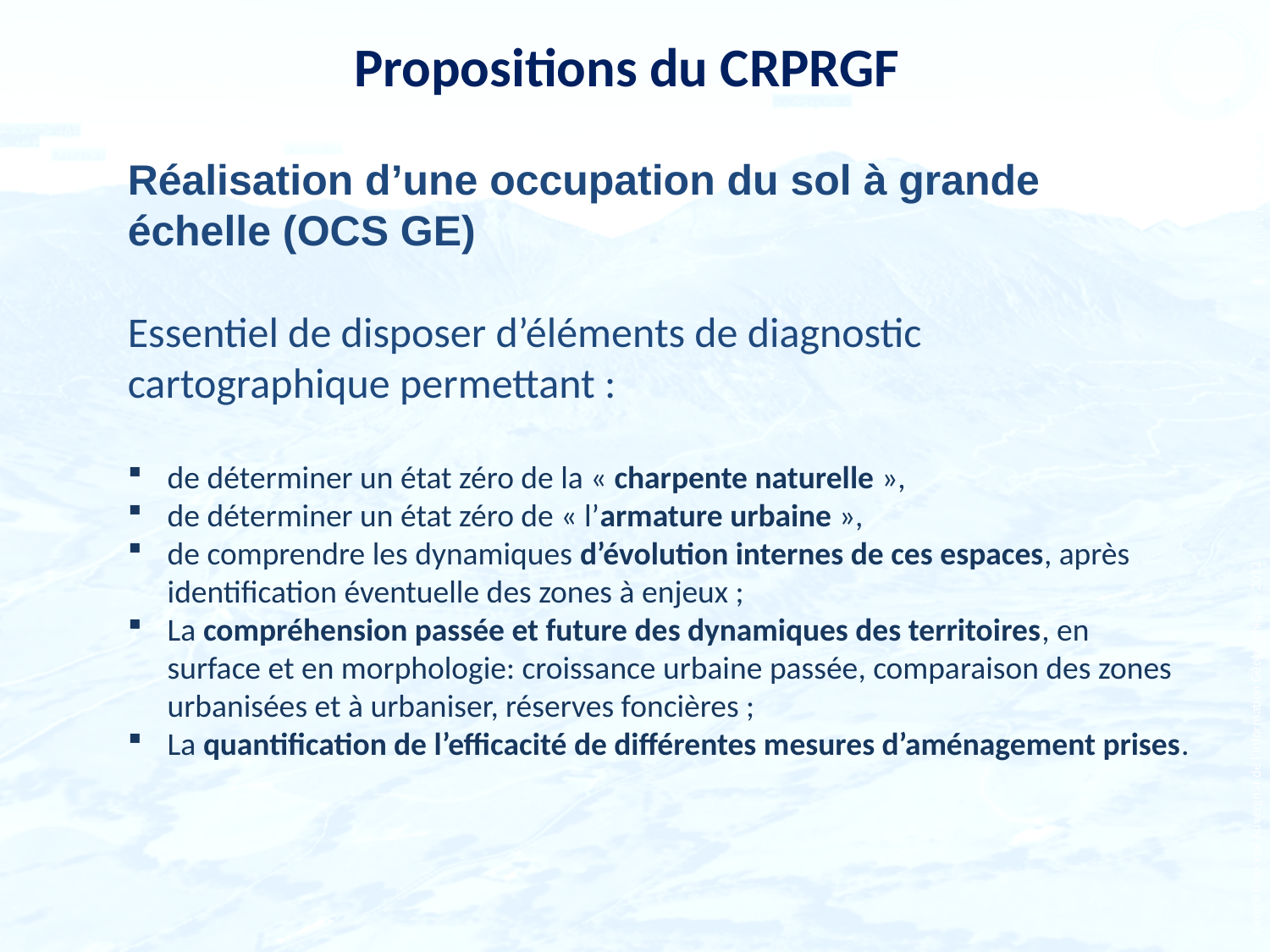

Propositions du CRPRGF
Réalisation d’une occupation du sol à grande échelle (OCS GE)

Essentiel de disposer d’éléments de diagnostic cartographique permettant :

de déterminer un état zéro de la « charpente naturelle »,
de déterminer un état zéro de « l’armature urbaine »,
de comprendre les dynamiques d’évolution internes de ces espaces, après identification éventuelle des zones à enjeux ;
La compréhension passée et future des dynamiques des territoires, en surface et en morphologie: croissance urbaine passée, comparaison des zones urbanisées et à urbaniser, réserves foncières ;
La quantification de l’efficacité de différentes mesures d’aménagement prises.